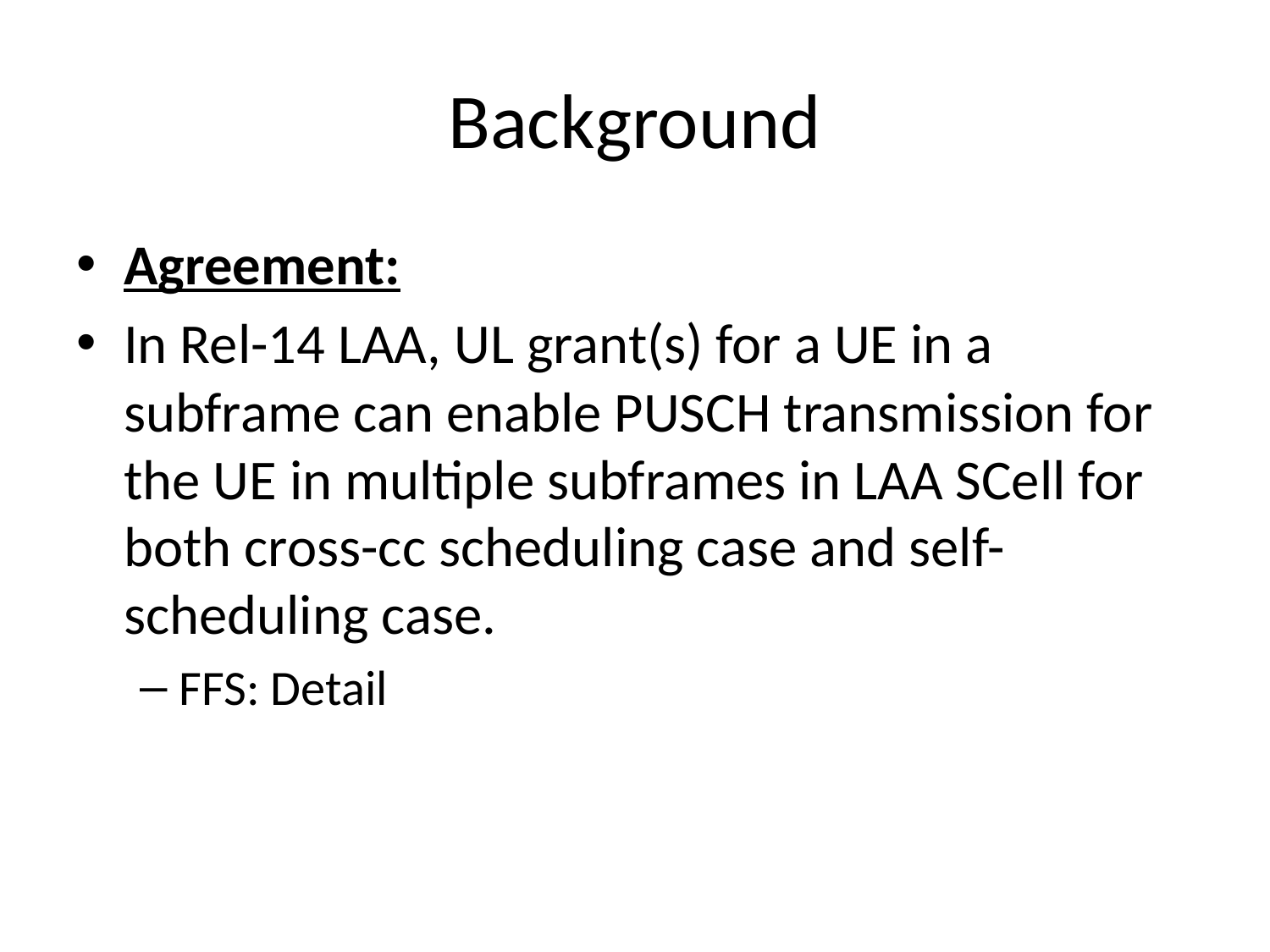

# Background
Agreement:
In Rel-14 LAA, UL grant(s) for a UE in a subframe can enable PUSCH transmission for the UE in multiple subframes in LAA SCell for both cross-cc scheduling case and self-scheduling case.
FFS: Detail